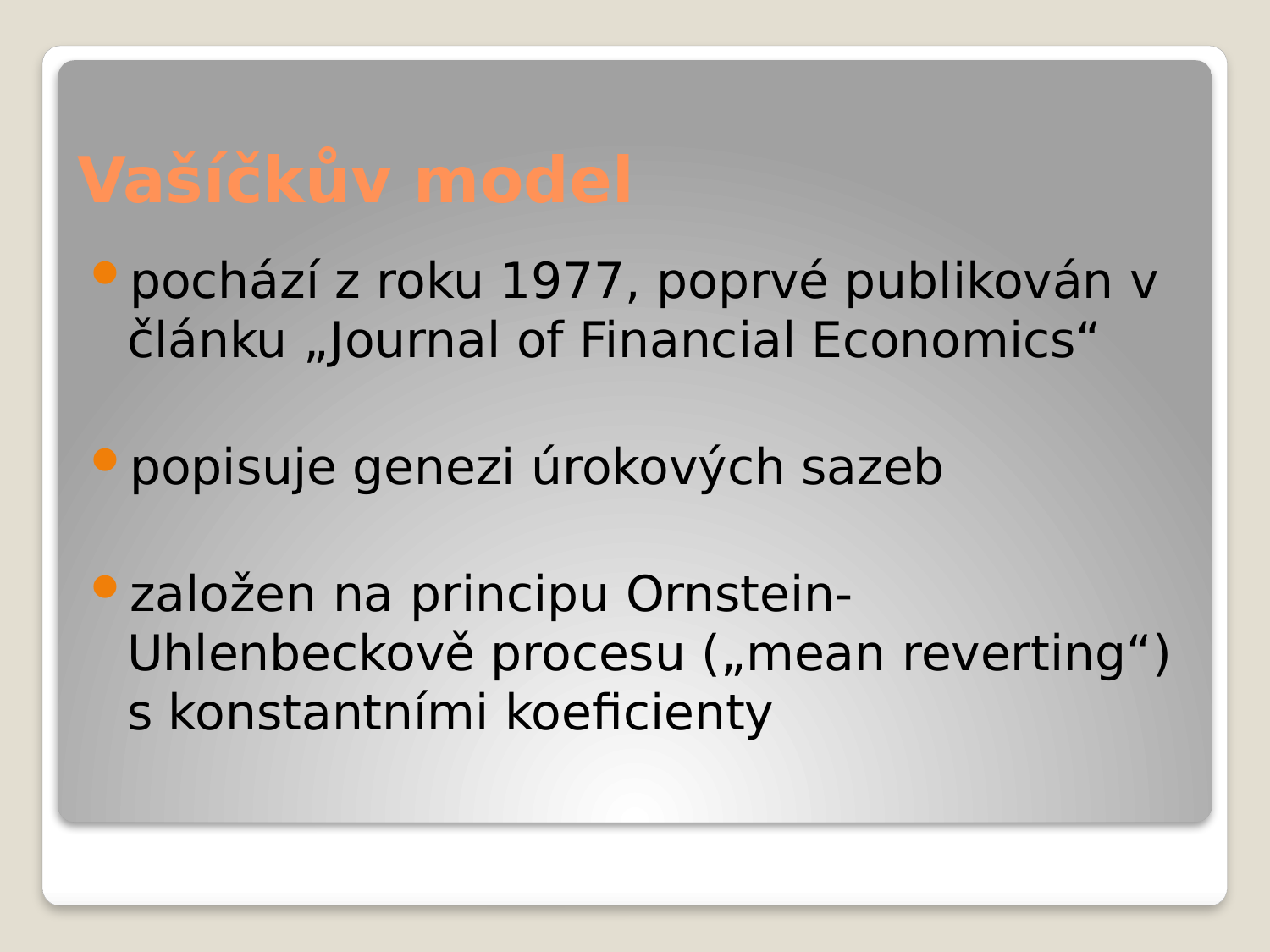

# Vašíčkův model
pochází z roku 1977, poprvé publikován v článku „Journal of Financial Economics“

popisuje genezi úrokových sazeb

založen na principu Ornstein-Uhlenbeckově procesu („mean reverting“) s konstantními koeficienty